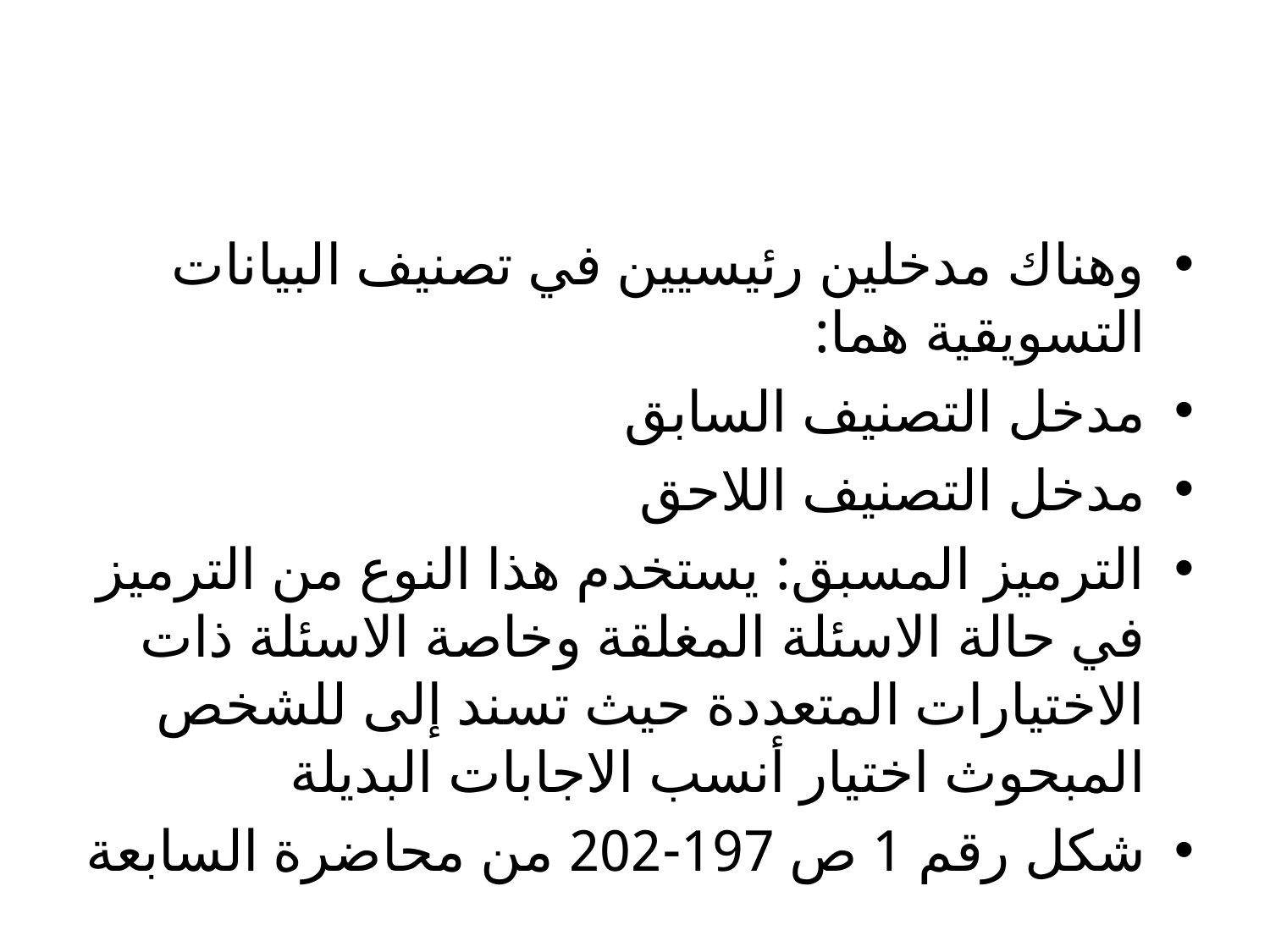

#
وهناك مدخلين رئيسيين في تصنيف البيانات التسويقية هما:
مدخل التصنيف السابق
مدخل التصنيف اللاحق
الترميز المسبق: يستخدم هذا النوع من الترميز في حالة الاسئلة المغلقة وخاصة الاسئلة ذات الاختيارات المتعددة حيث تسند إلى للشخص المبحوث اختيار أنسب الاجابات البديلة
شكل رقم 1 ص 197-202 من محاضرة السابعة